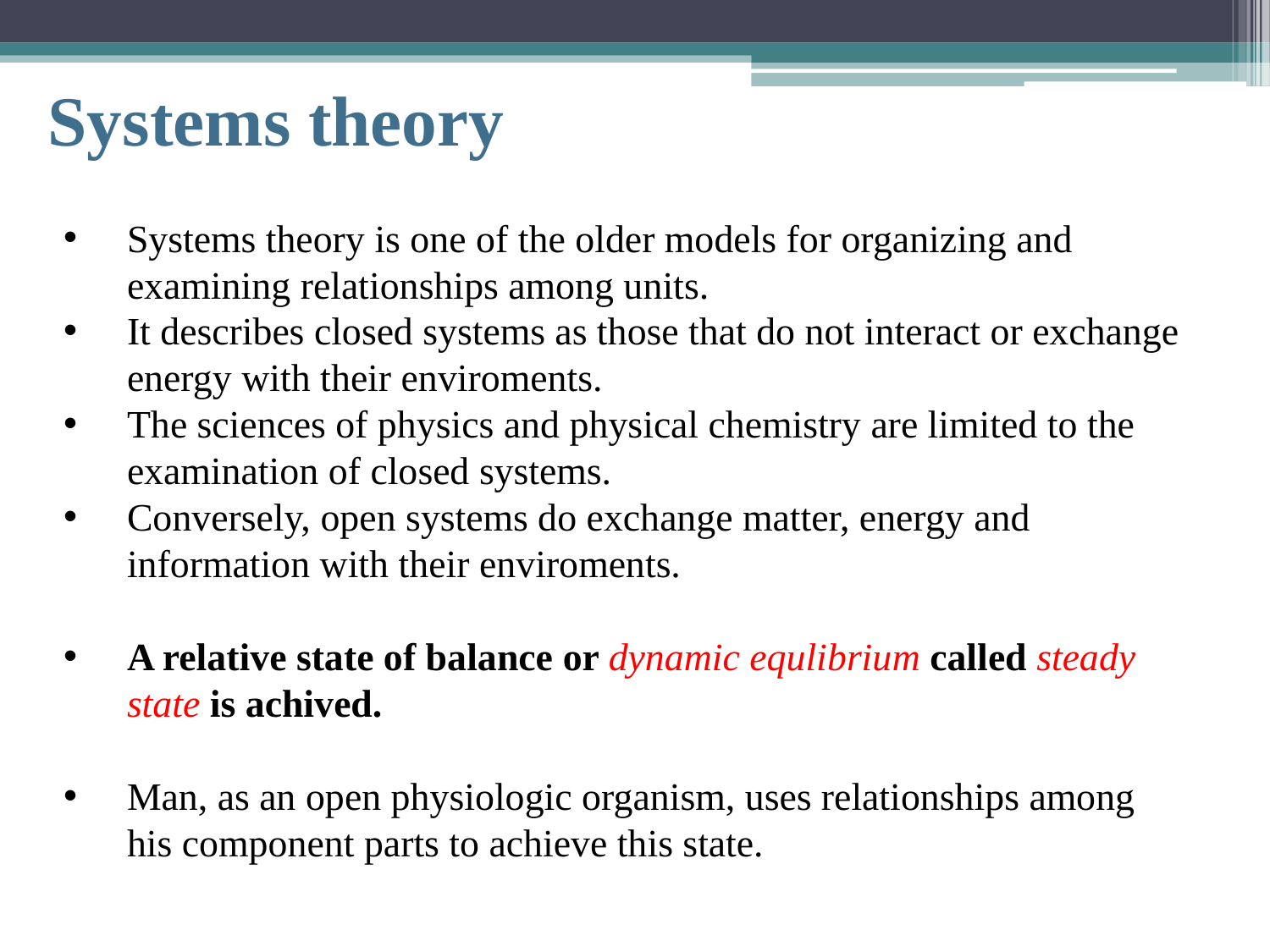

# Systems theory
Systems theory is one of the older models for organizing and examining relationships among units.
It describes closed systems as those that do not interact or exchange energy with their enviroments.
The sciences of physics and physical chemistry are limited to the examination of closed systems.
Conversely, open systems do exchange matter, energy and information with their enviroments.

A relative state of balance or dynamic equlibrium called steady state is achived.

Man, as an open physiologic organism, uses relationships among his component parts to achieve this state.